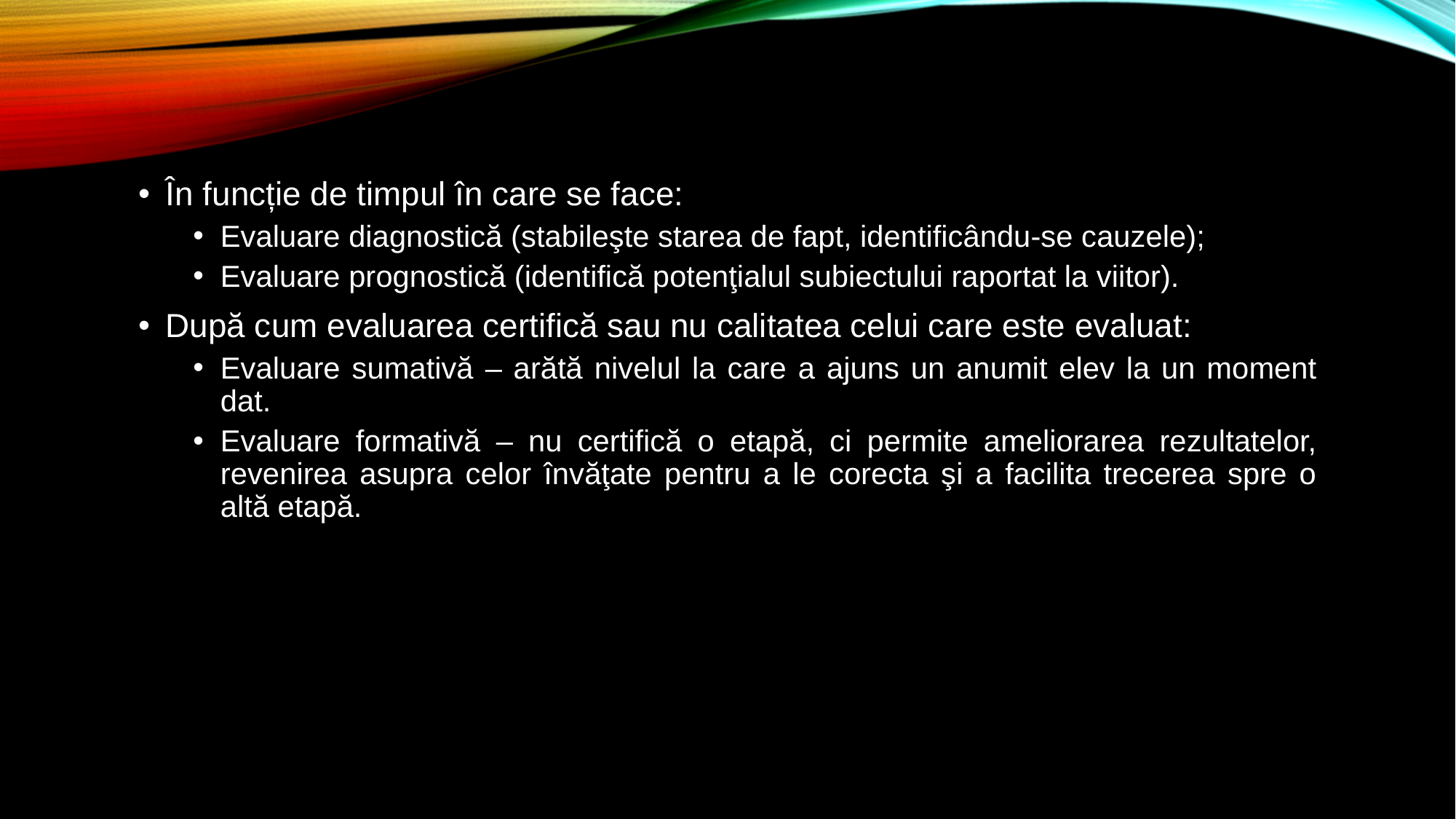

#

În funcție de timpul în care se face:
Evaluare diagnostică (stabileşte starea de fapt, identificându-se cauzele);
Evaluare prognostică (identifică potenţialul subiectului raportat la viitor).
După cum evaluarea certifică sau nu calitatea celui care este evaluat:
Evaluare sumativă – arătă nivelul la care a ajuns un anumit elev la un moment dat.
Evaluare formativă – nu certifică o etapă, ci permite ameliorarea rezultatelor, revenirea asupra celor învăţate pentru a le corecta şi a facilita trecerea spre o altă etapă.